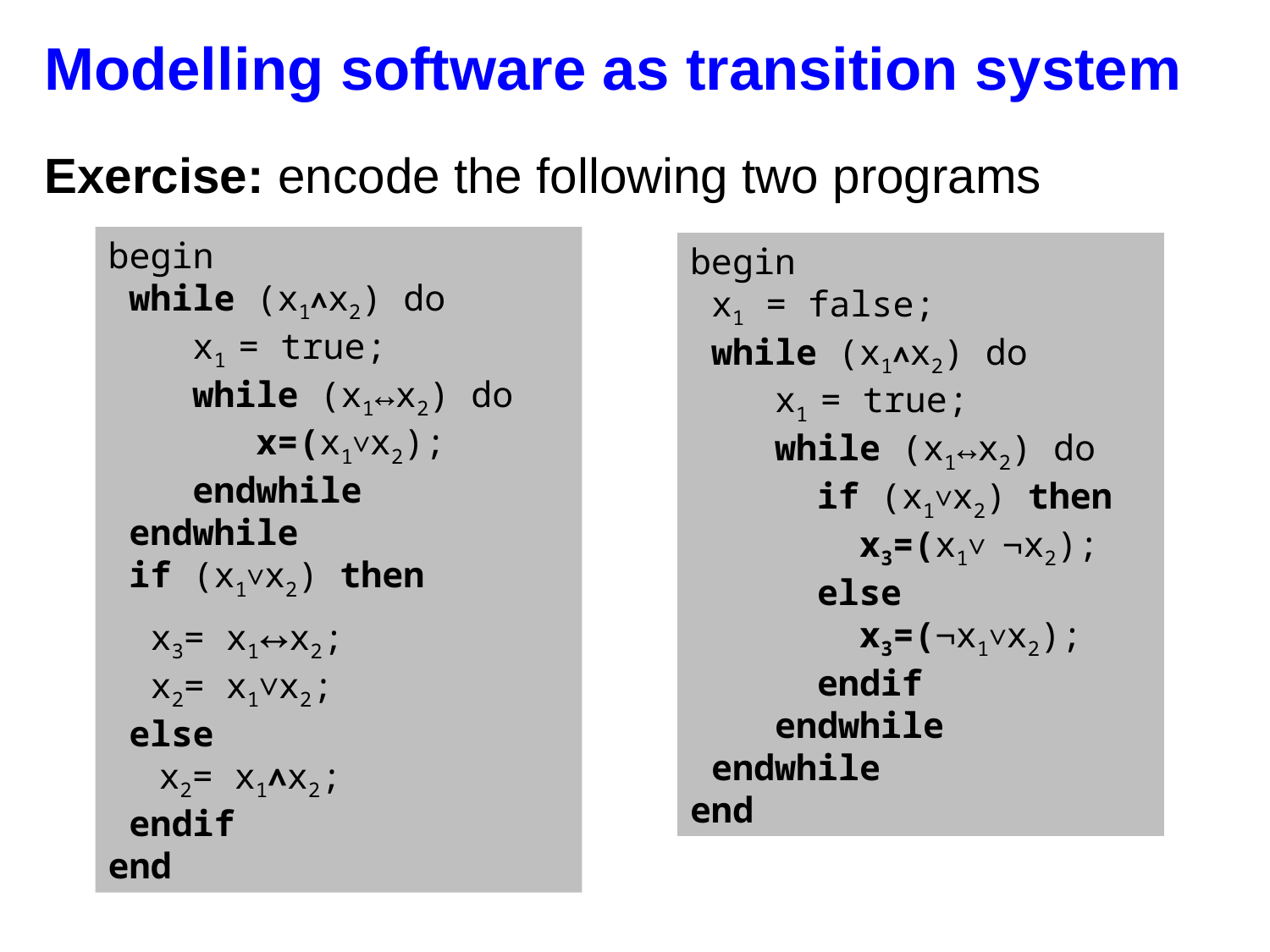

# Modelling software as transition system
Exercise: encode the following two programs
begin
 while (x1∧x2) do
    x1 = true;
    while (x1↔x2) do
       x=(x1∨x2);
    endwhile
 endwhile
 if (x1∨x2) then
  x3= x1↔x2;
  x2= x1∨x2;
 else
    x2= x1∧x2;
 endif
end
begin
 x1 = false;
 while (x1∧x2) do
    x1 = true;
    while (x1↔x2) do
      if (x1∨x2) then
        x3=(x1∨ ¬x2);
      else
        x3=(¬x1∨x2);
      endif
    endwhile
 endwhile
end